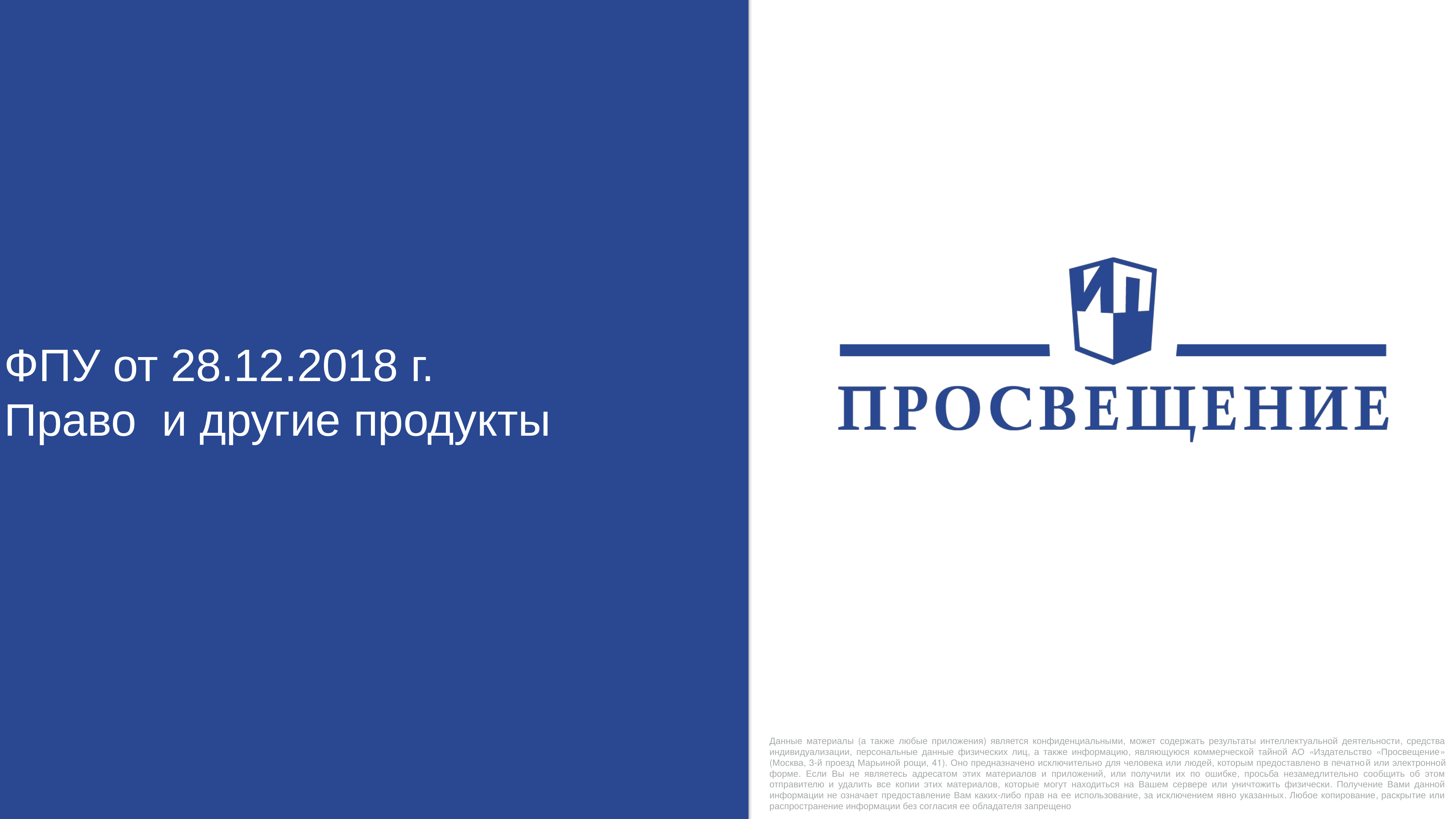

ФПУ от 28.12.2018 г.
Право  и другие продукты

Данные материалы (а также любые приложения) является конфиденциальными, может содержать результаты интеллектуальной деятельности, средства индивидуализации, персональные данные физических лиц, а также информацию, являющуюся коммерческой тайной АО «Издательство «Просвещение» (Москва, 3-й проезд Марьиной рощи, 41). Оно предназначено исключительно для человека или людей, которым предоставлено в печатной или электронной форме. Если Вы не являетесь адресатом этих материалов и приложений, или получили их по ошибке, просьба незамедлительно сообщить об этом отправителю и удалить все копии этих материалов, которые могут находиться на Вашем сервере или уничтожить физически. Получение Вами данной информации не означает предоставление Вам каких-либо прав на ее использование, за исключением явно указанных. Любое копирование, раскрытие или распространение информации без согласия ее обладателя запрещено